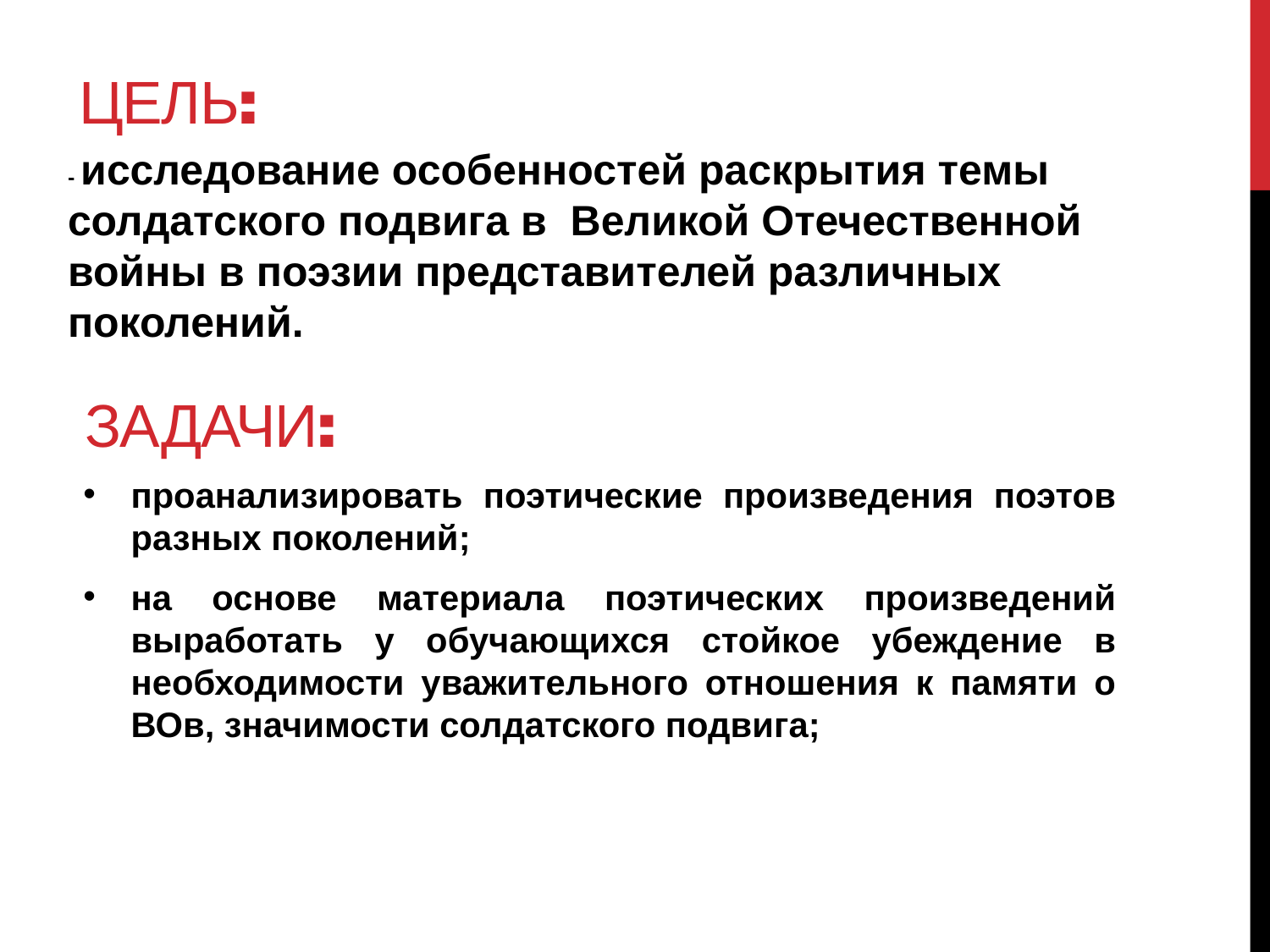

ЦЕЛЬ:
- исследование особенностей раскрытия темы солдатского подвига в  Великой Отечественной войны в поэзии представителей различных поколений.

# Задачи:
проанализировать поэтические произведения поэтов разных поколений;
на основе материала поэтических произведений выработать у обучающихся стойкое убеждение в необходимости уважительного отношения к памяти о ВОв, значимости солдатского подвига;